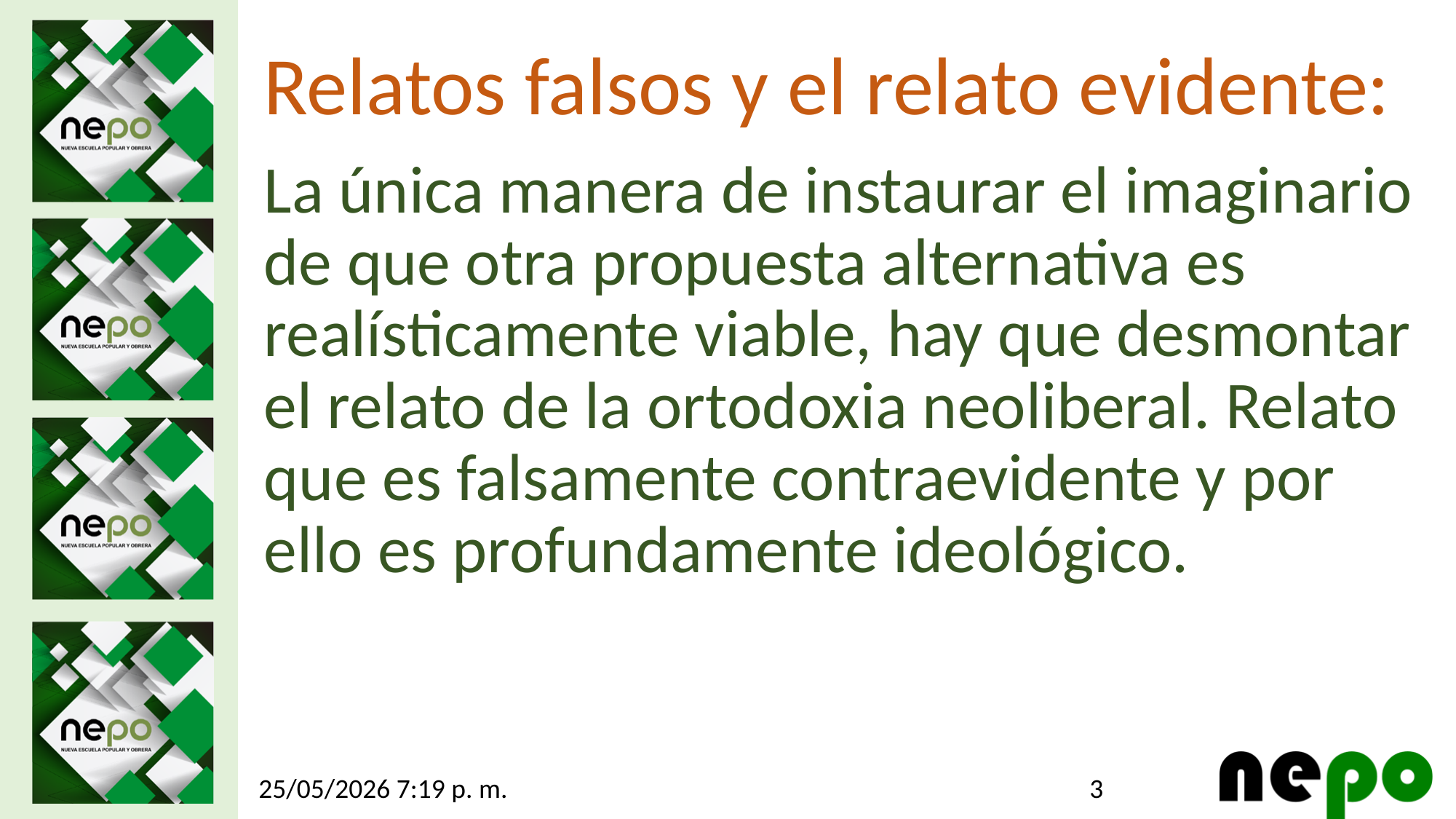

# Relatos falsos y el relato evidente:
La única manera de instaurar el imaginario de que otra propuesta alternativa es realísticamente viable, hay que desmontar el relato de la ortodoxia neoliberal. Relato que es falsamente contraevidente y por ello es profundamente ideológico.
3
25/05/2026 7:19 p. m.